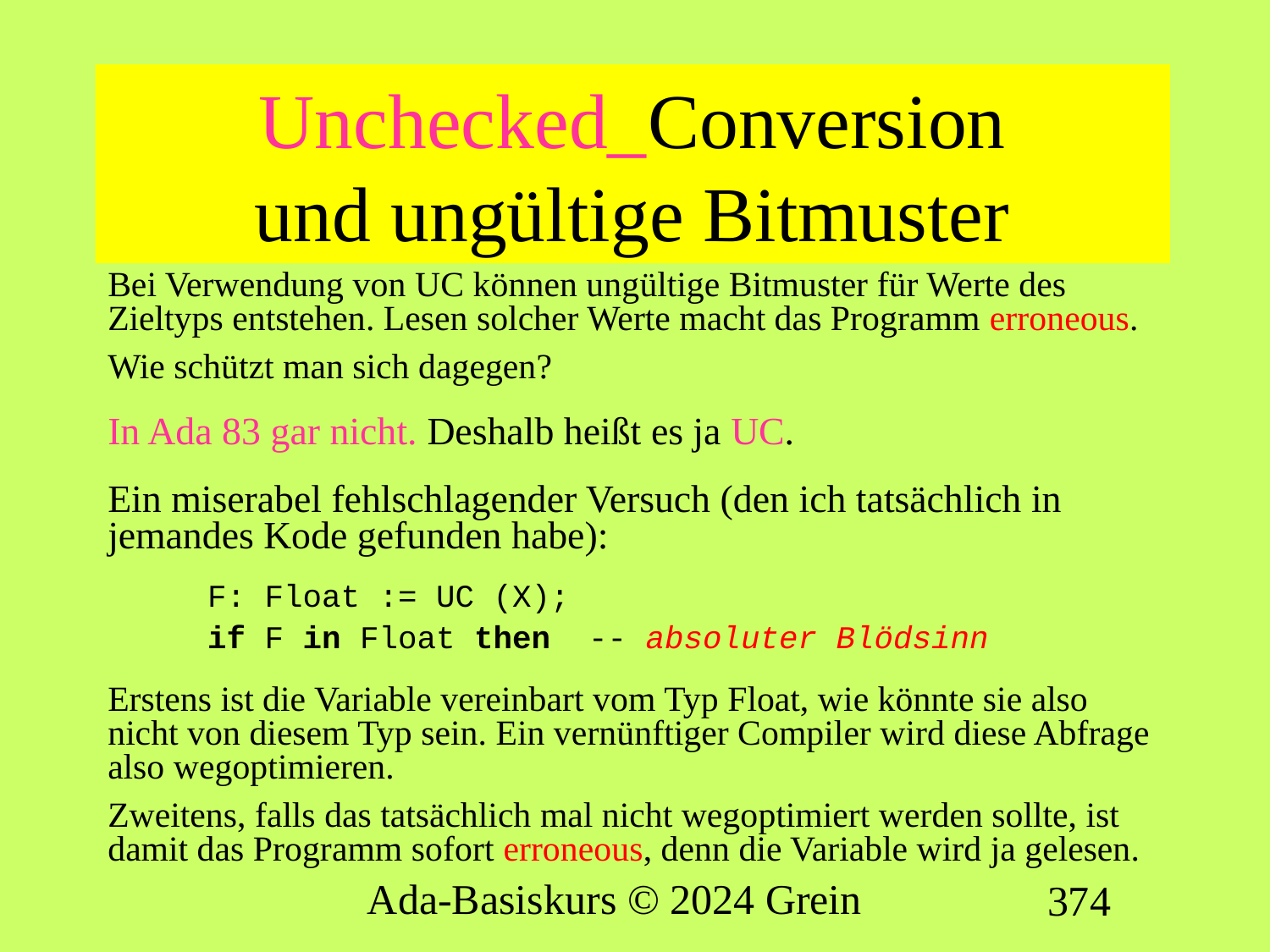

# Unchecked_Conversion und ungültige Bitmuster
Bei Verwendung von UC können ungültige Bitmuster für Werte des Zieltyps entstehen. Lesen solcher Werte macht das Programm erroneous.
Wie schützt man sich dagegen?

In Ada 83 gar nicht. Deshalb heißt es ja UC.

Ein miserabel fehlschlagender Versuch (den ich tatsächlich in jemandes Kode gefunden habe):

F: Float := UC (X);
if F in Float then  -- absoluter Blödsinn

Erstens ist die Variable vereinbart vom Typ Float, wie könnte sie also nicht von diesem Typ sein. Ein vernünftiger Compiler wird diese Abfrage also wegoptimieren.
Zweitens, falls das tatsächlich mal nicht wegoptimiert werden sollte, ist damit das Programm sofort erroneous, denn die Variable wird ja gelesen.

Ada-Basiskurs © 2024 Grein
374